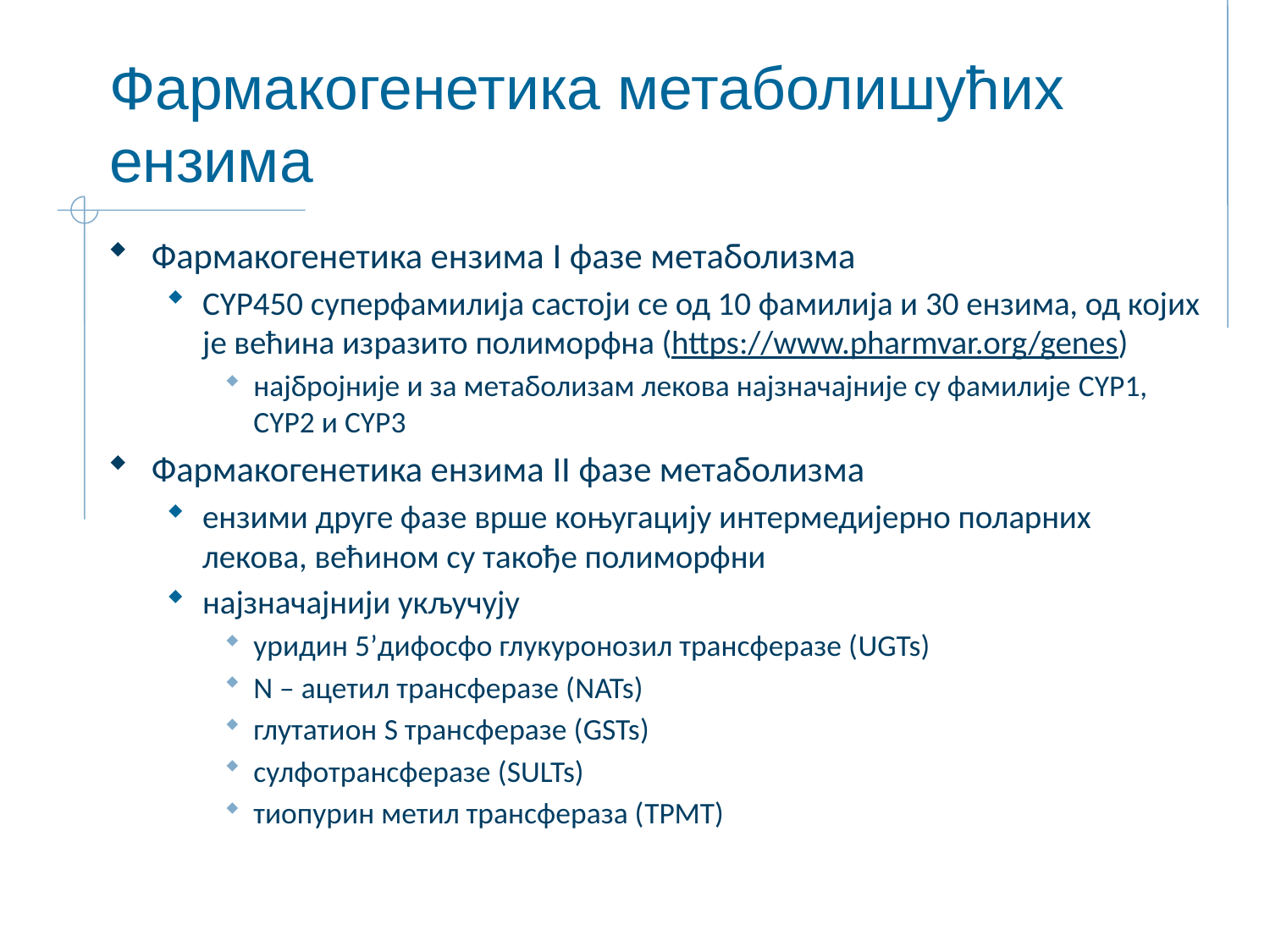

# Фармакогенетика метаболишућих ензима
Фармакогенетика ензима I фазе метаболизма
CYP450 суперфамилија састоји се од 10 фамилија и 30 ензима, од којих је већина изразито полиморфна (https://www.pharmvar.org/genes)
најбројније и за метаболизам лекова најзначајније су фамилије CYP1, CYP2 и CYP3
Фармакогенетика ензима II фазе метаболизма
ензими друге фазе врше коњугацију интермедијерно поларних лекова, већином су такође полиморфни
најзначајнији укључују
уридин 5’дифосфо глукуронозил трансферазе (UGTs)
N – ацетил трансферазе (NATs)
глутатион S трансферазе (GSTs)
сулфотрансферазе (SULTs)
тиопурин метил трансфераза (TPMT)